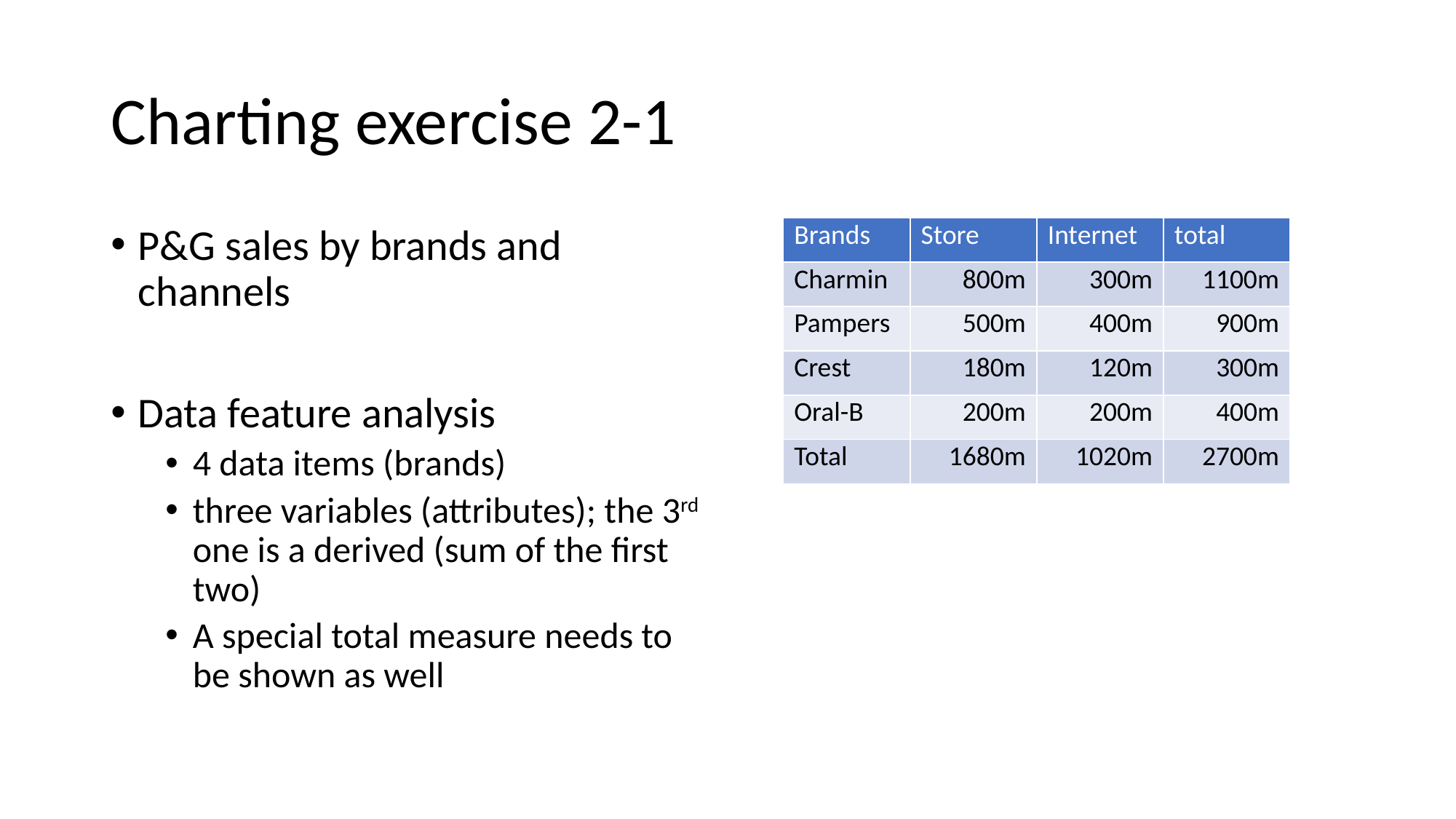

# Charting exercise 2-1
P&G sales by brands and channels

Data feature analysis
4 data items (brands)
three variables (attributes); the 3rd one is a derived (sum of the first two)
A special total measure needs to be shown as well

| Brands | Store | Internet | total |
| --- | --- | --- | --- |
| Charmin | 800m | 300m | 1100m |
| Pampers | 500m | 400m | 900m |
| Crest | 180m | 120m | 300m |
| Oral-B | 200m | 200m | 400m |
| Total | 1680m | 1020m | 2700m |